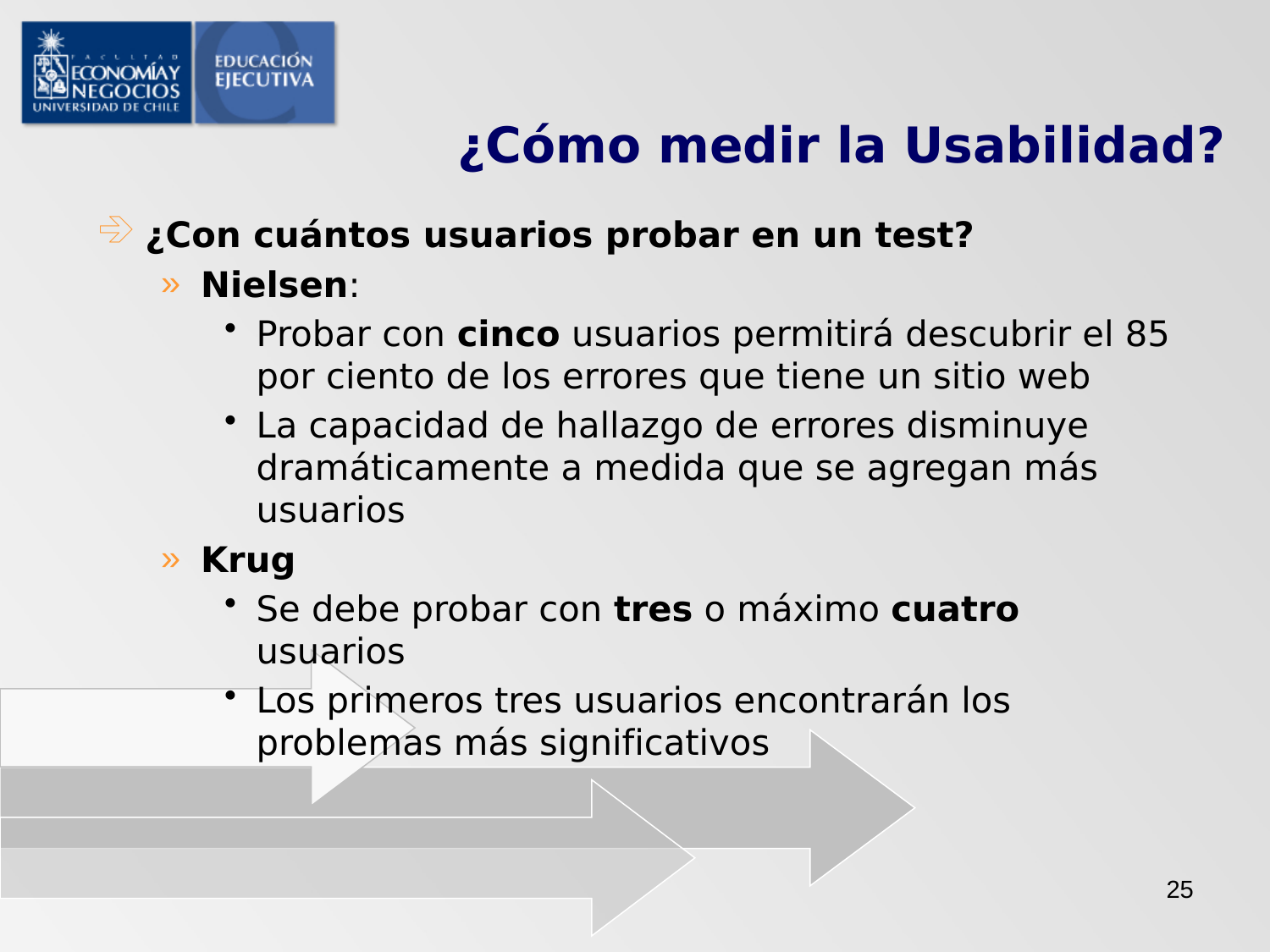

# ¿Cómo medir la Usabilidad?
¿Con cuántos usuarios probar en un test?
Nielsen:
Probar con cinco usuarios permitirá descubrir el 85 por ciento de los errores que tiene un sitio web
La capacidad de hallazgo de errores disminuye dramáticamente a medida que se agregan más usuarios
Krug
Se debe probar con tres o máximo cuatro usuarios
Los primeros tres usuarios encontrarán los problemas más significativos
25